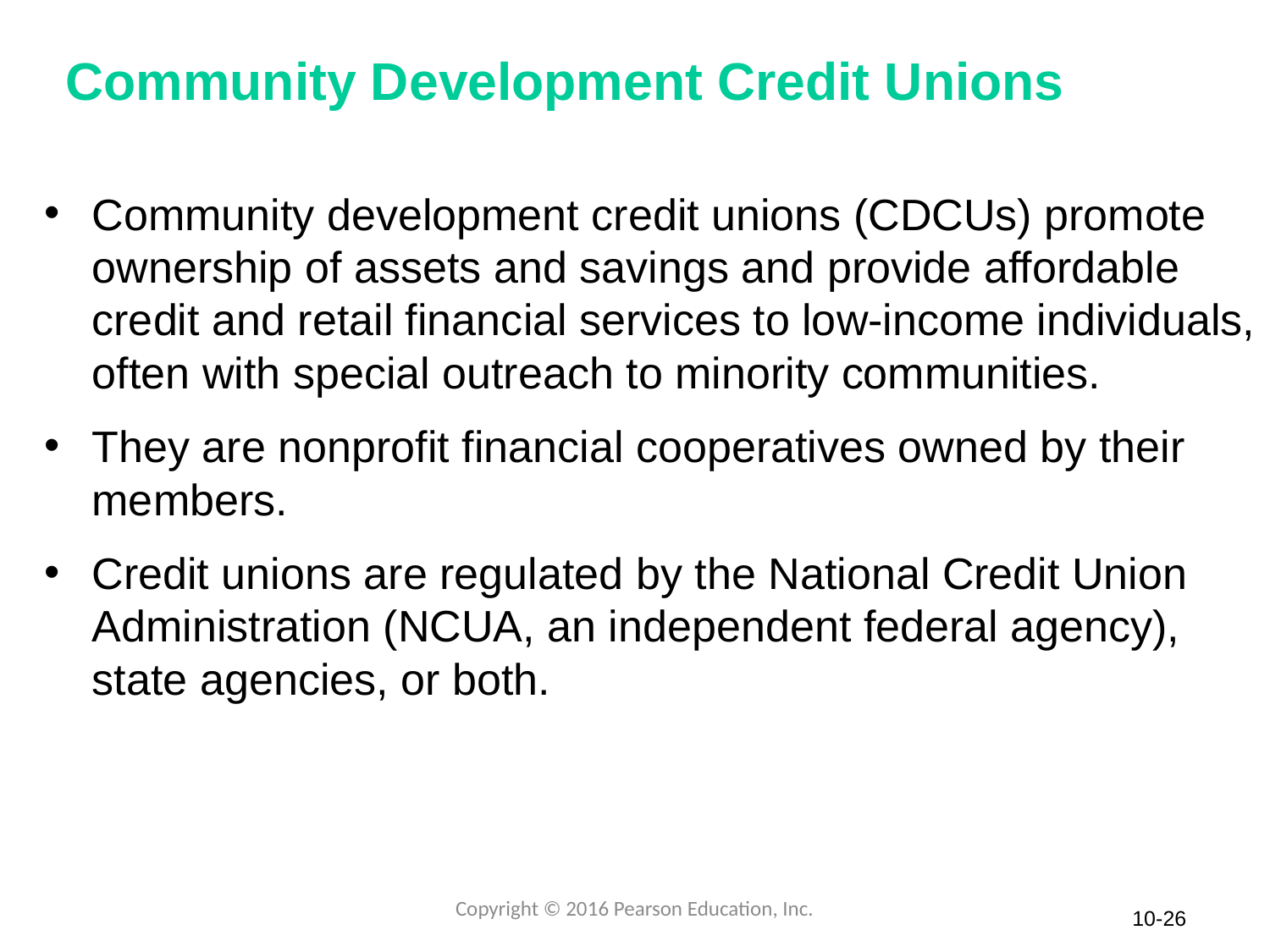

# Community Development Credit Unions
Community development credit unions (CDCUs) promote ownership of assets and savings and provide affordable credit and retail financial services to low-income individuals, often with special outreach to minority communities.

They are nonprofit financial cooperatives owned by their members.

Credit unions are regulated by the National Credit Union Administration (NCUA, an independent federal agency), state agencies, or both.
Copyright © 2016 Pearson Education, Inc.